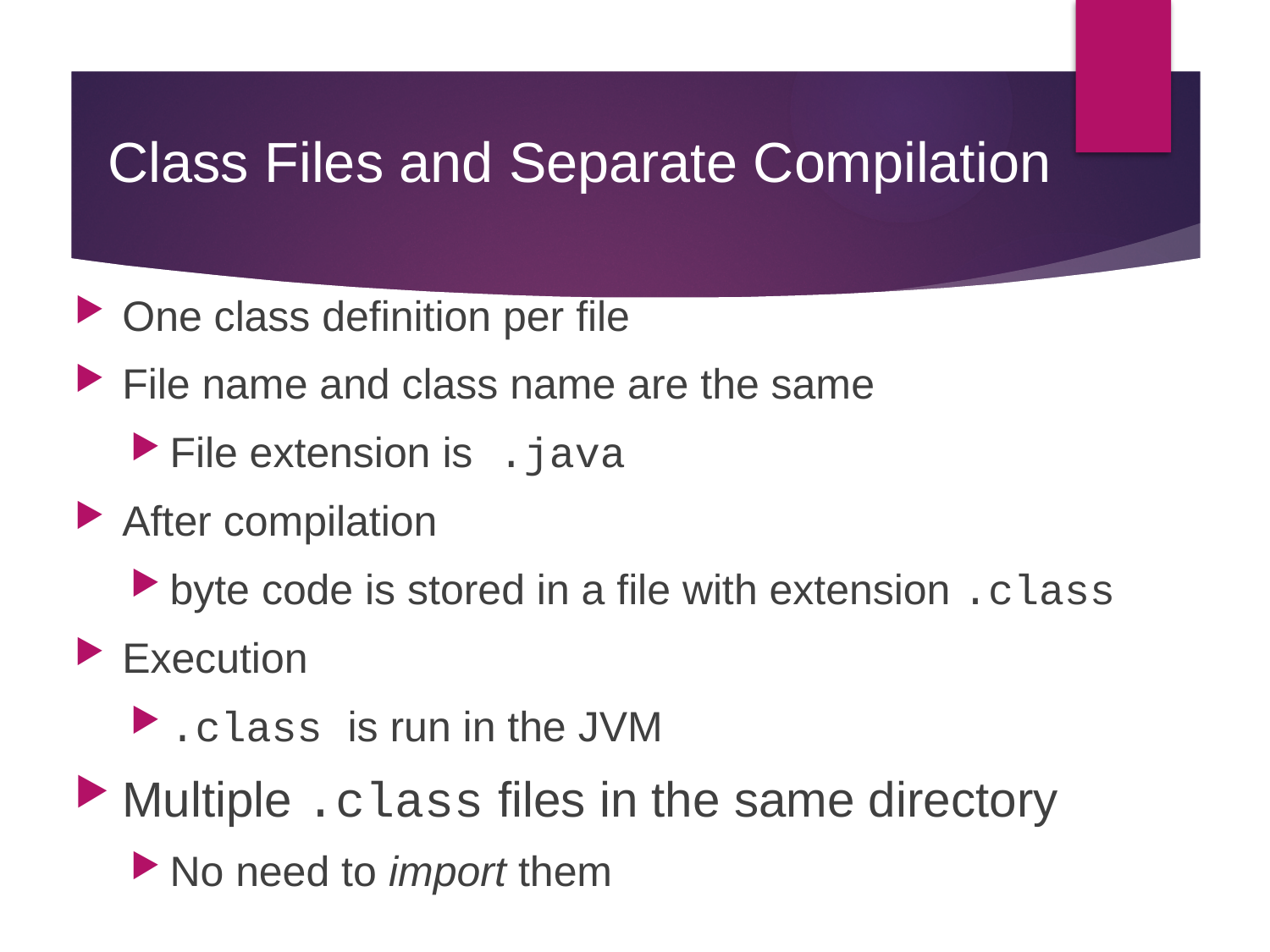

# Class Files and Separate Compilation
One class definition per file
File name and class name are the same
File extension is .java
After compilation
byte code is stored in a file with extension .class
Execution
.class is run in the JVM
Multiple .class files in the same directory
No need to import them